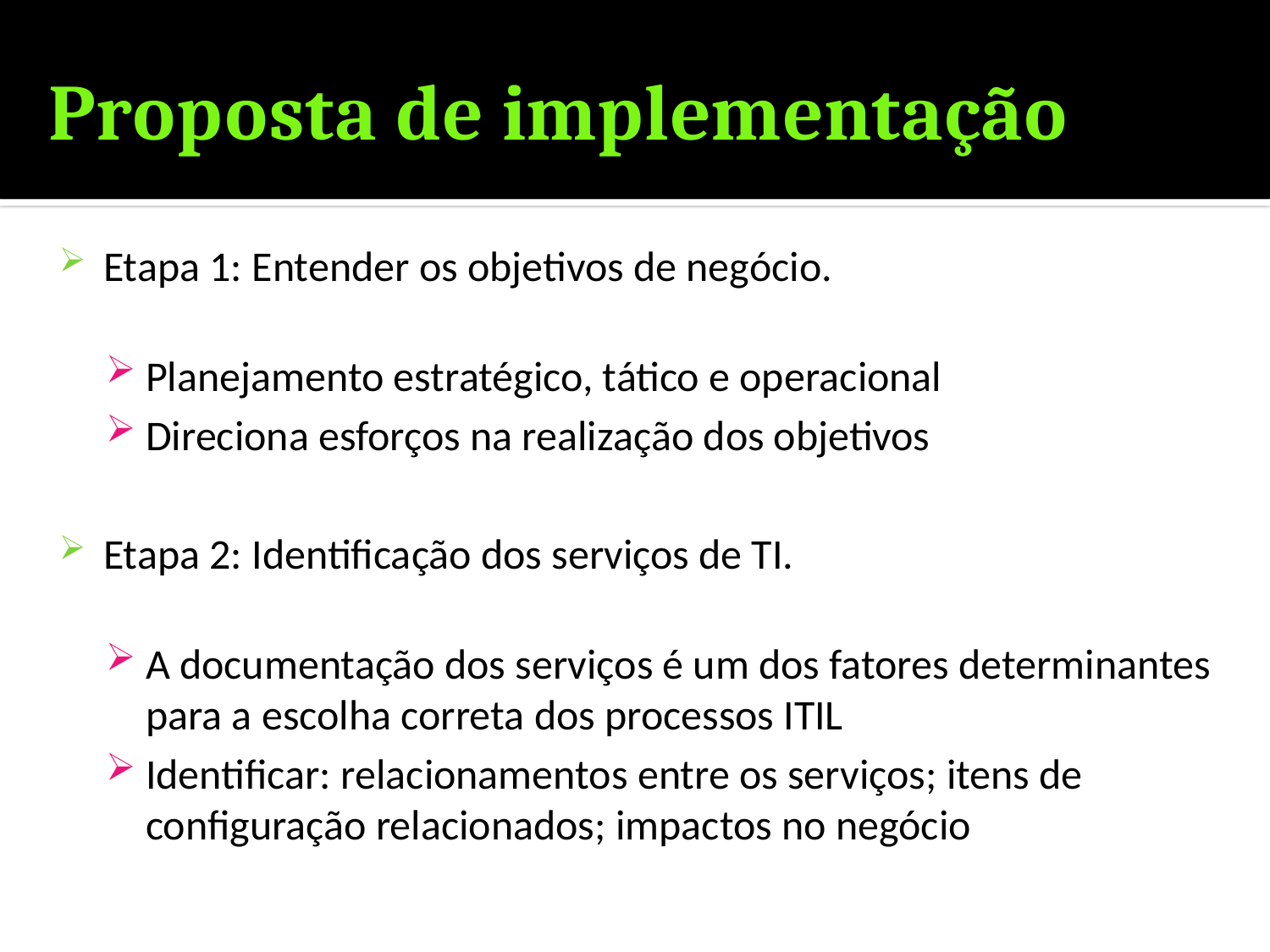

# Proposta de implementação
Etapa 1: Entender os objetivos de negócio.

Planejamento estratégico, tático e operacional
Direciona esforços na realização dos objetivos

Etapa 2: Identificação dos serviços de TI.

A documentação dos serviços é um dos fatores determinantes para a escolha correta dos processos ITIL
Identificar: relacionamentos entre os serviços; itens de configuração relacionados; impactos no negócio